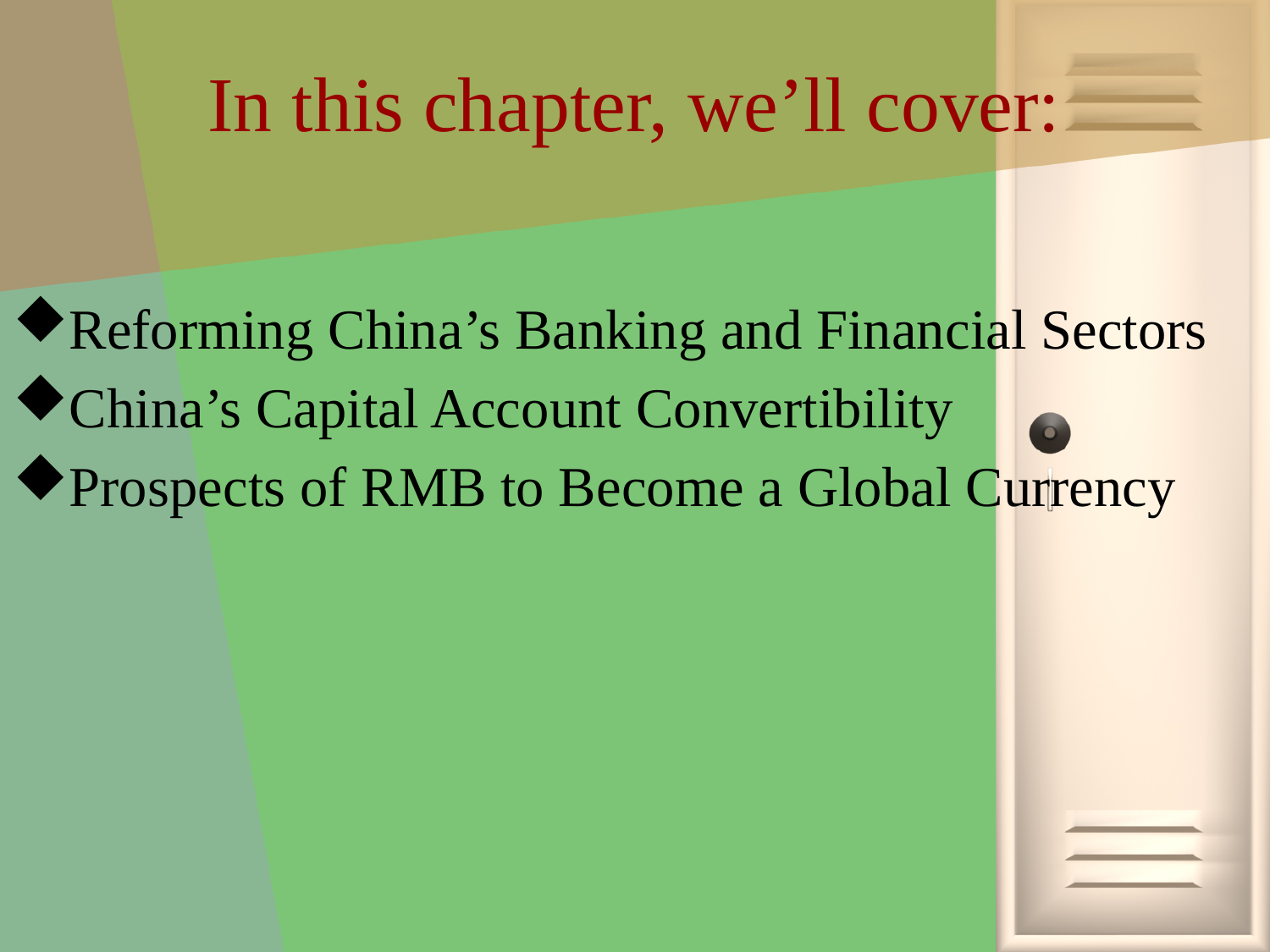

# In this chapter, we’ll cover:
Reforming China’s Banking and Financial Sectors
China’s Capital Account Convertibility
Prospects of RMB to Become a Global Currency